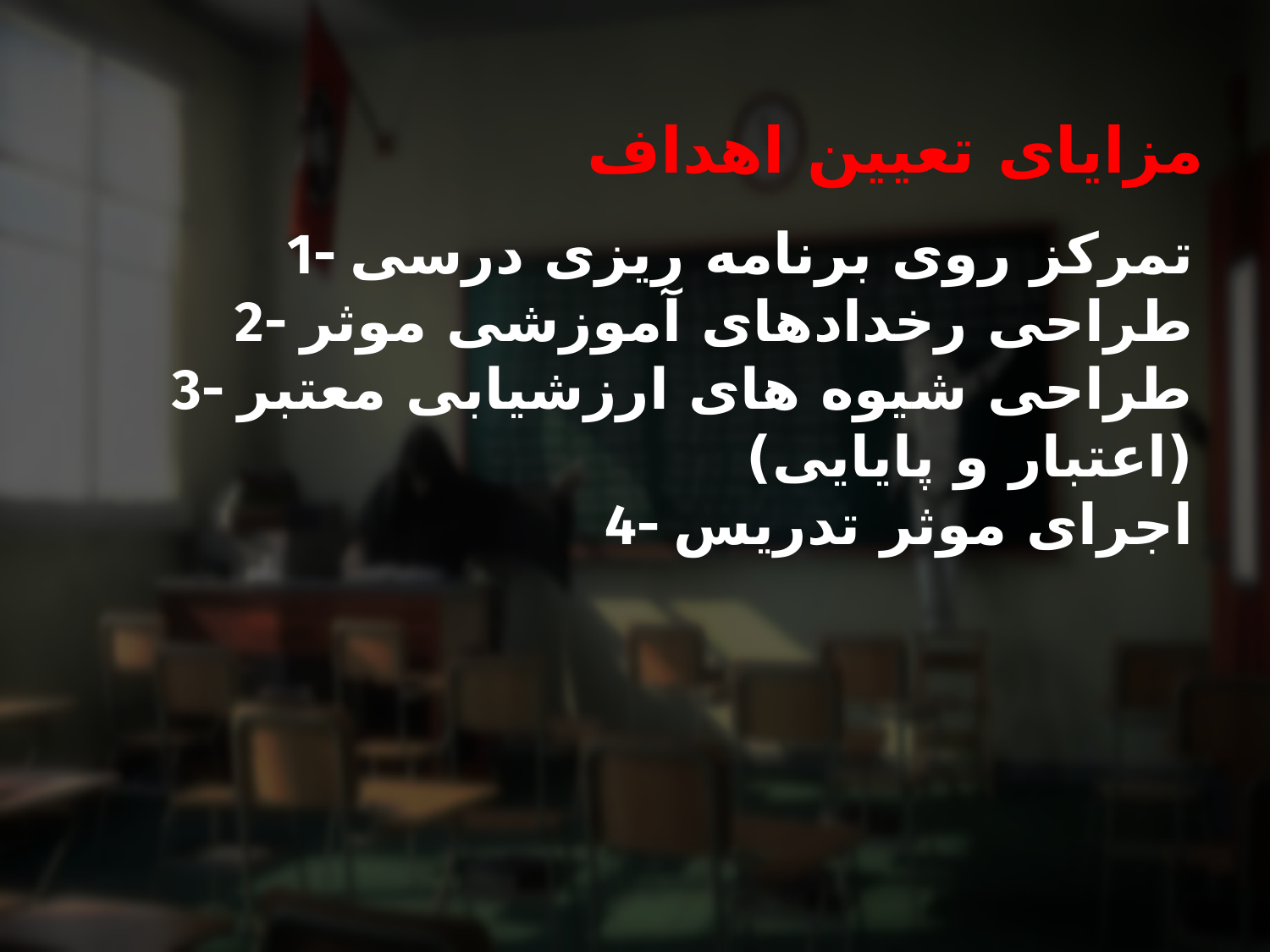

# مزایای تعیین اهداف
1- تمرکز روی برنامه ریزی درسی
2- طراحی رخدادهای آموزشی موثر
3- طراحی شیوه های ارزشیابی معتبر (اعتبار و پایایی)
4- اجرای موثر تدریس